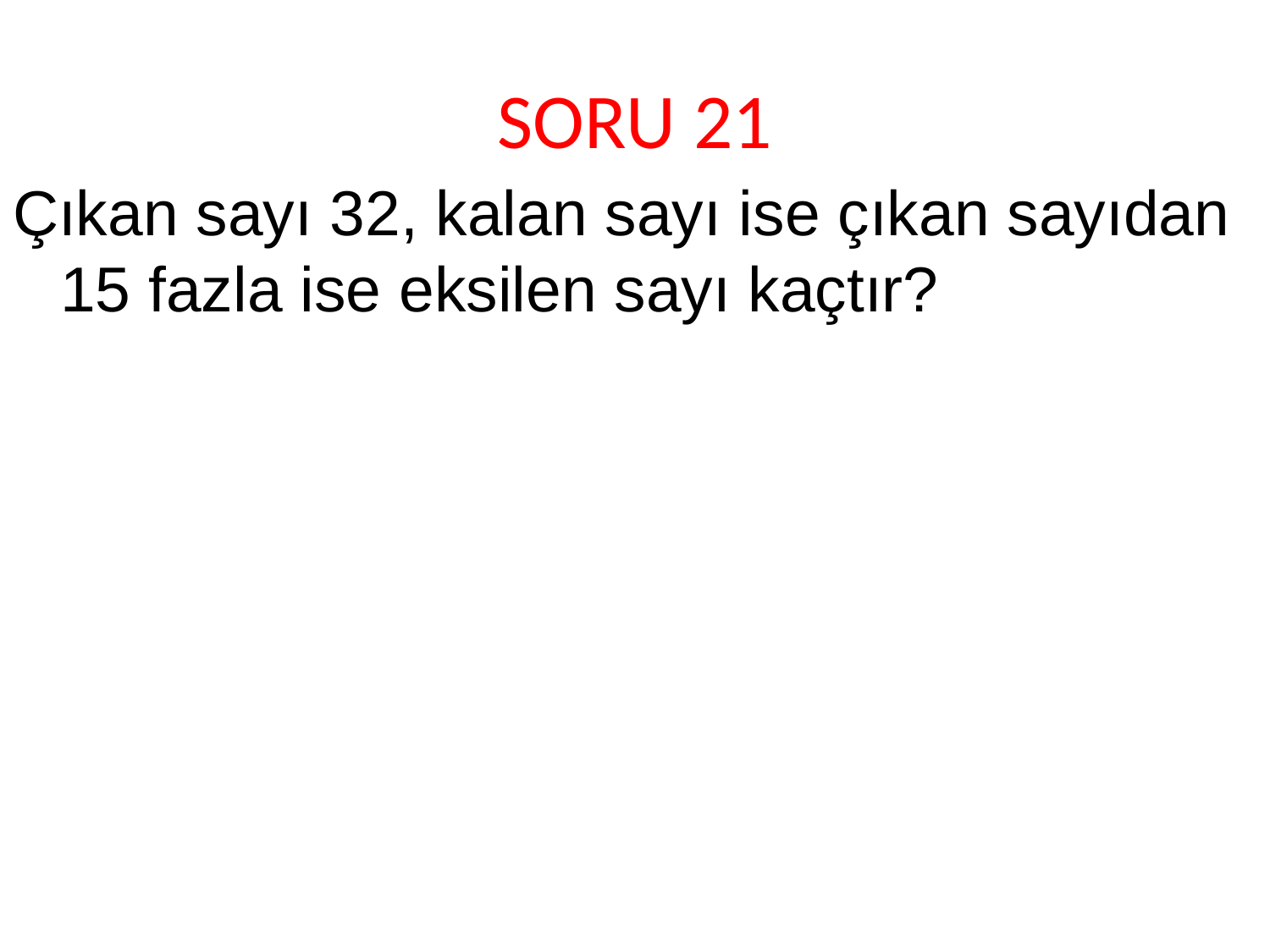

# SORU 21
Çıkan sayı 32, kalan sayı ise çıkan sayıdan 15 fazla ise eksilen sayı kaçtır?